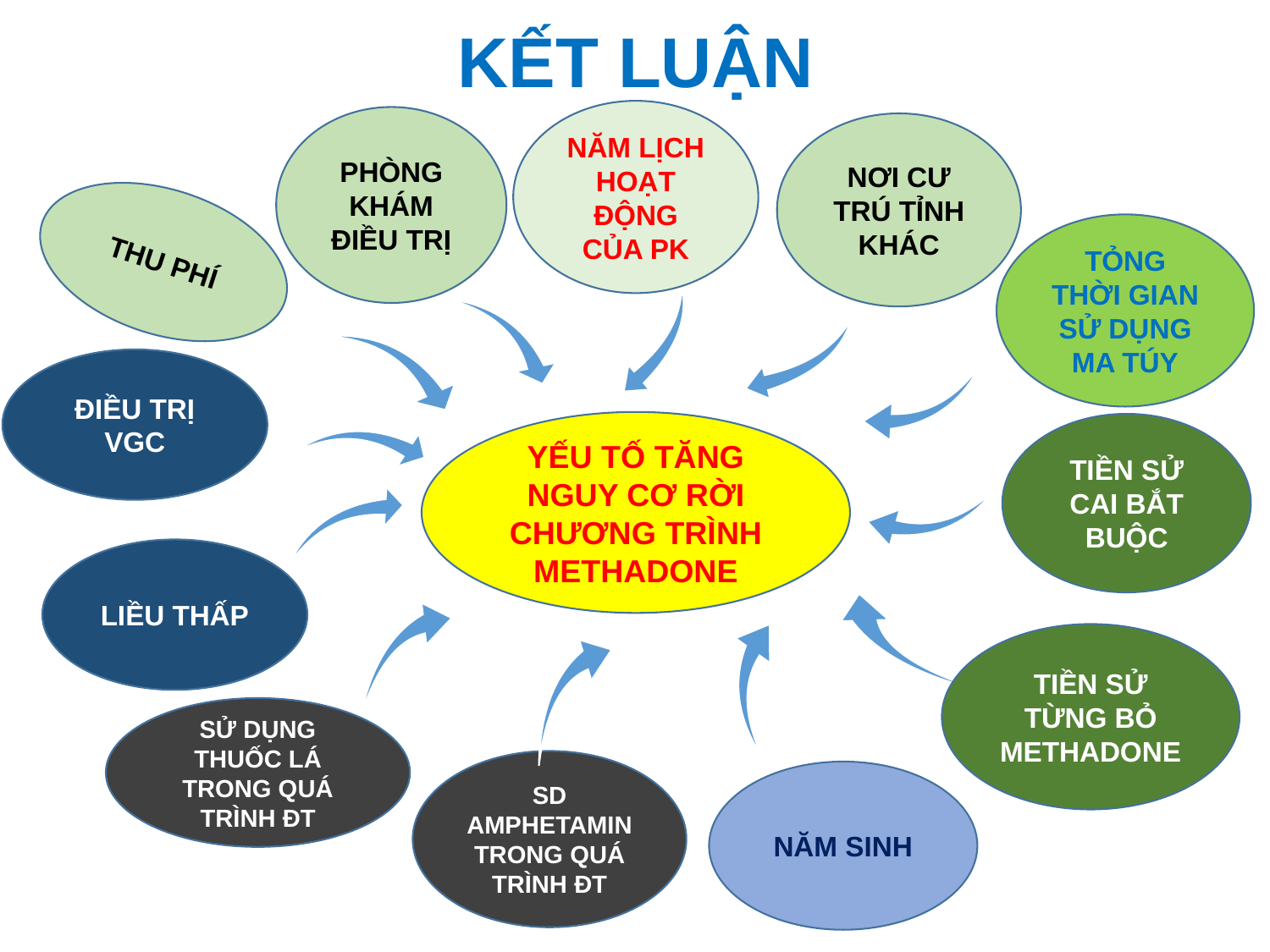

KẾT LUẬN
NĂM LỊCH HOẠT ĐỘNG CỦA PK
PHÒNG KHÁM ĐIỀU TRỊ
NƠI CƯ TRÚ TỈNH KHÁC
THU PHÍ
TỎNG THỜI GIAN SỬ DỤNG MA TÚY

ĐIỀU TRỊ VGC

YẾU TỐ TĂNG NGUY CƠ RỜI CHƯƠNG TRÌNH METHADONE
TIỀN SỬ CAI BẮT BUỘC

LIỀU THẤP

TIỀN SỬ TỪNG BỎ METHADONE

SỬ DỤNG THUỐC LÁ TRONG QUÁ TRÌNH ĐT
SD AMPHETAMIN TRONG QUÁ TRÌNH ĐT
NĂM SINH